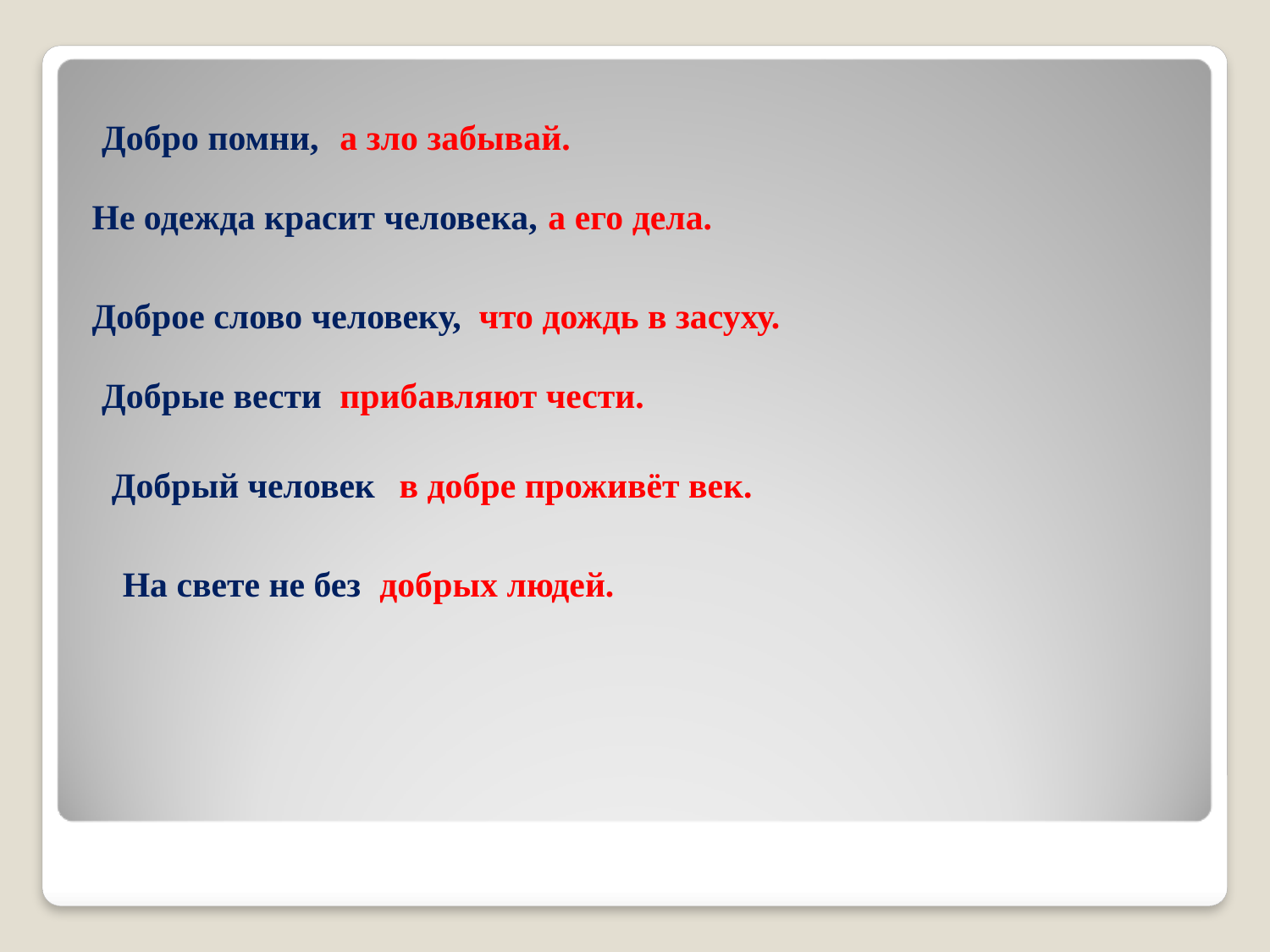

Добро помни,
а зло забывай.
Не одежда красит человека,
а его дела.
Доброе слово человеку,
что дождь в засуху.
Добрые вести
прибавляют чести.

Добрый человек
в добре проживёт век.
На свете не без
добрых людей.